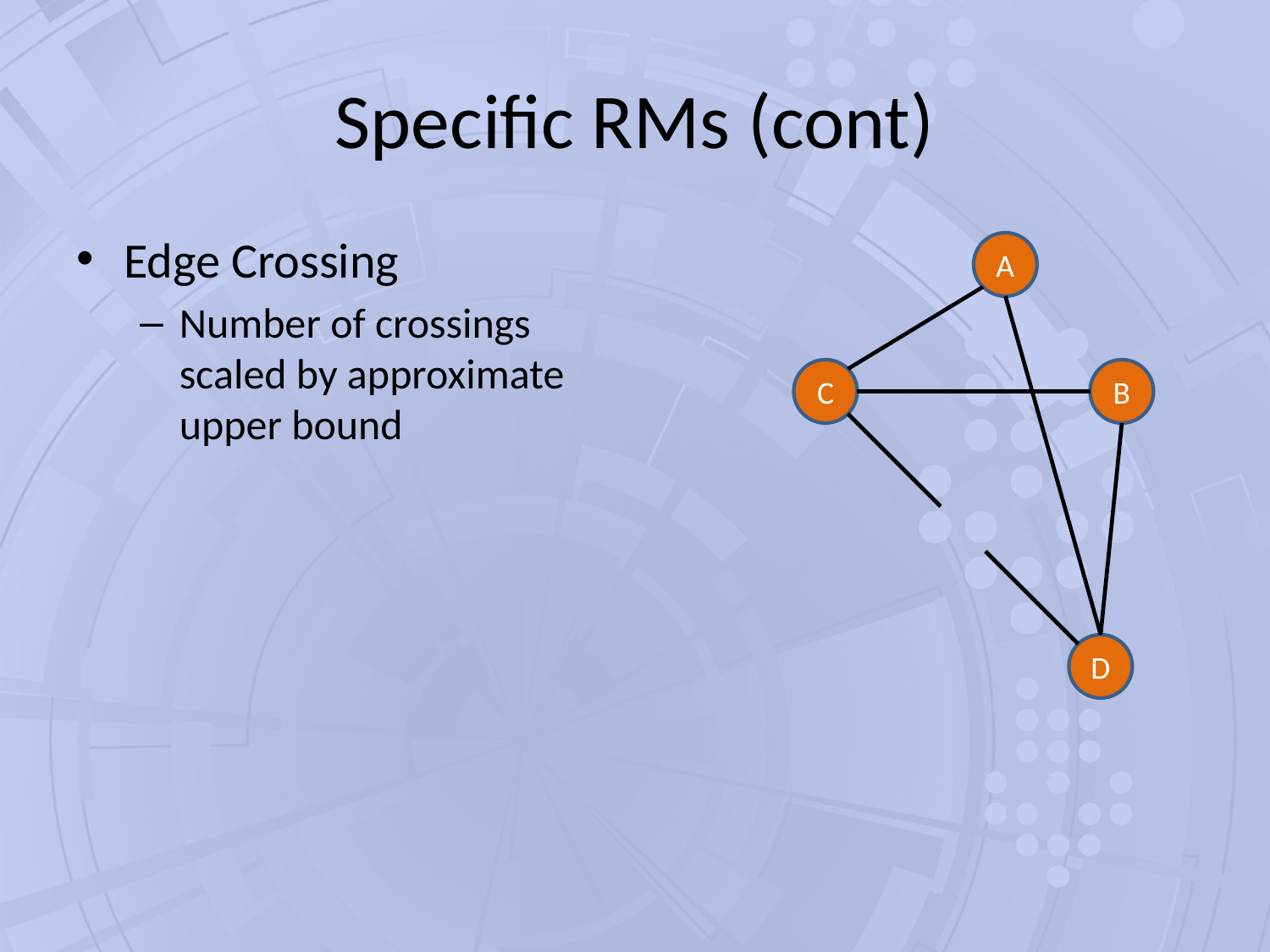

# Specific RMs (cont)
Edge Crossing
Number of crossings scaled by approximate upper bound
A
C
B
D